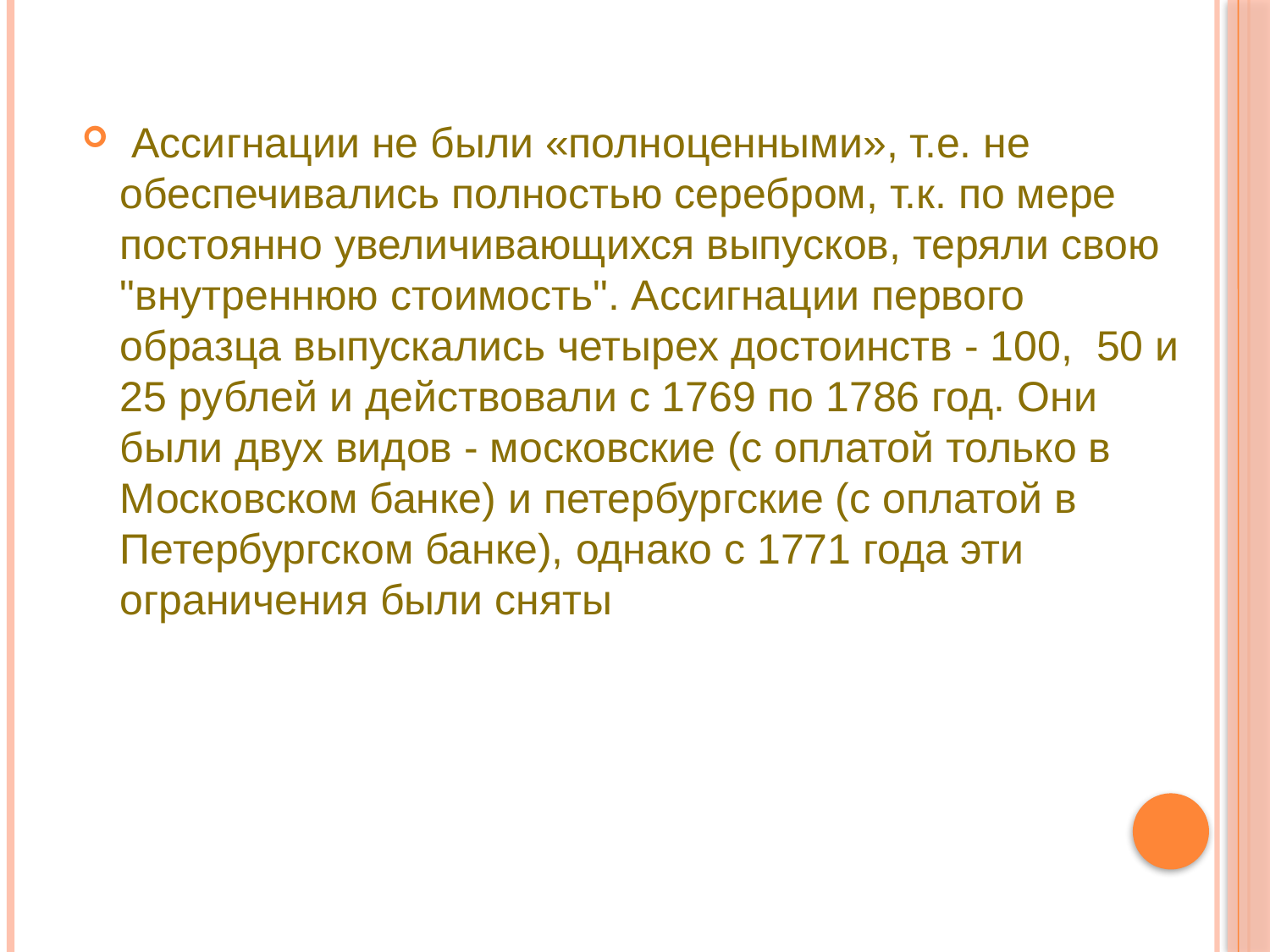

Ассигнации не были «полноценными», т.е. не обеспечивались полностью серебром, т.к. по мере постоянно увеличивающихся выпусков, теряли свою "внутреннюю стоимость". Ассигнации первого образца выпускались четырех достоинств - 100,  50 и 25 рублей и действовали с 1769 по 1786 год. Они были двух видов - московские (с оплатой только в Московском банке) и петербургские (с оплатой в Петербургском банке), однако с 1771 года эти ограничения были сняты